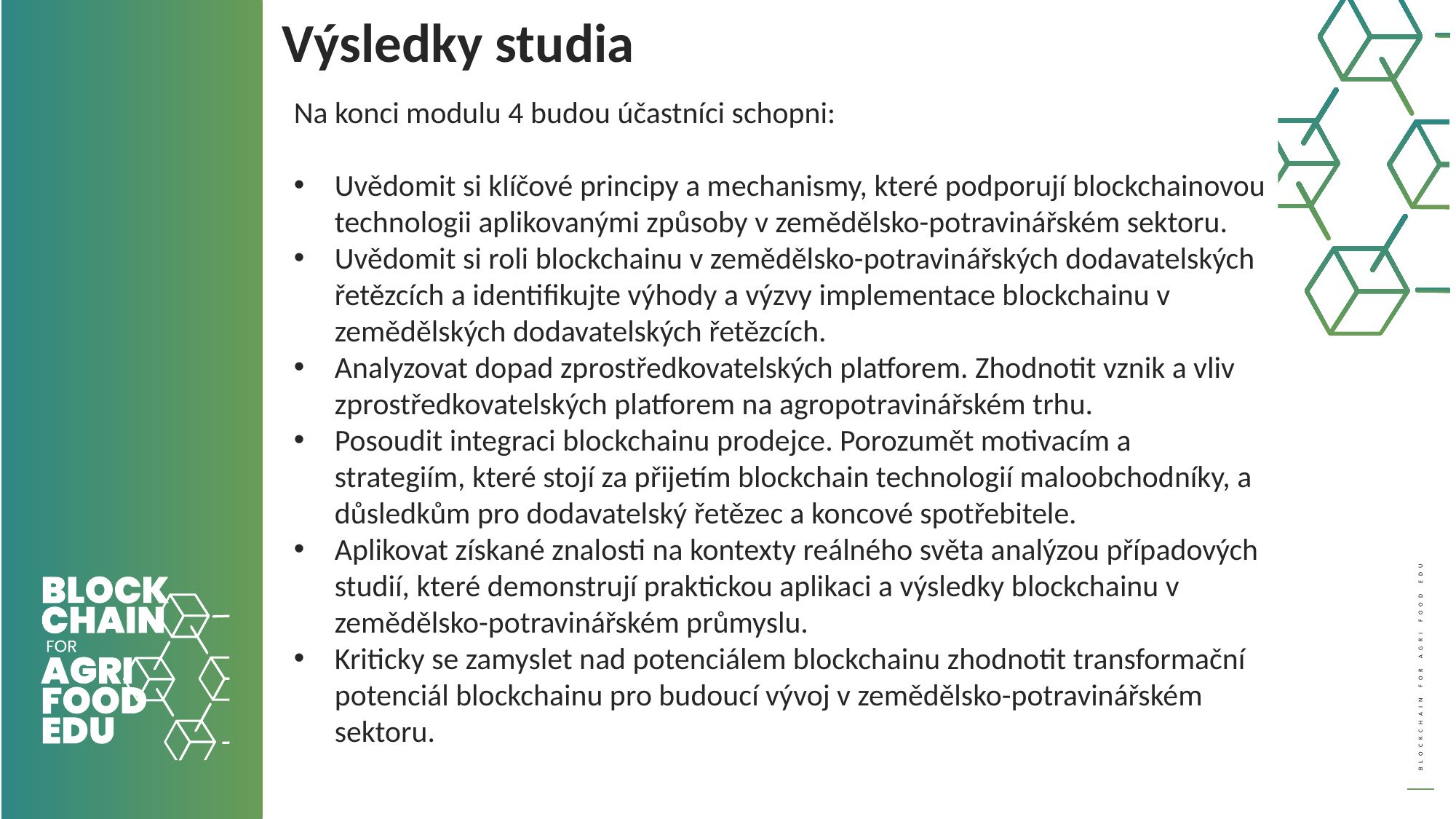

Výsledky studia
Na konci modulu 4 budou účastníci schopni:

Uvědomit si klíčové principy a mechanismy, které podporují blockchainovou technologii aplikovanými způsoby v zemědělsko-potravinářském sektoru.
Uvědomit si roli blockchainu v zemědělsko-potravinářských dodavatelských řetězcích a identifikujte výhody a výzvy implementace blockchainu v zemědělských dodavatelských řetězcích.
Analyzovat dopad zprostředkovatelských platforem. Zhodnotit vznik a vliv zprostředkovatelských platforem na agropotravinářském trhu.
Posoudit integraci blockchainu prodejce. Porozumět motivacím a strategiím, které stojí za přijetím blockchain technologií maloobchodníky, a důsledkům pro dodavatelský řetězec a koncové spotřebitele.
Aplikovat získané znalosti na kontexty reálného světa analýzou případových studií, které demonstrují praktickou aplikaci a výsledky blockchainu v zemědělsko-potravinářském průmyslu.
Kriticky se zamyslet nad potenciálem blockchainu zhodnotit transformační potenciál blockchainu pro budoucí vývoj v zemědělsko-potravinářském sektoru.